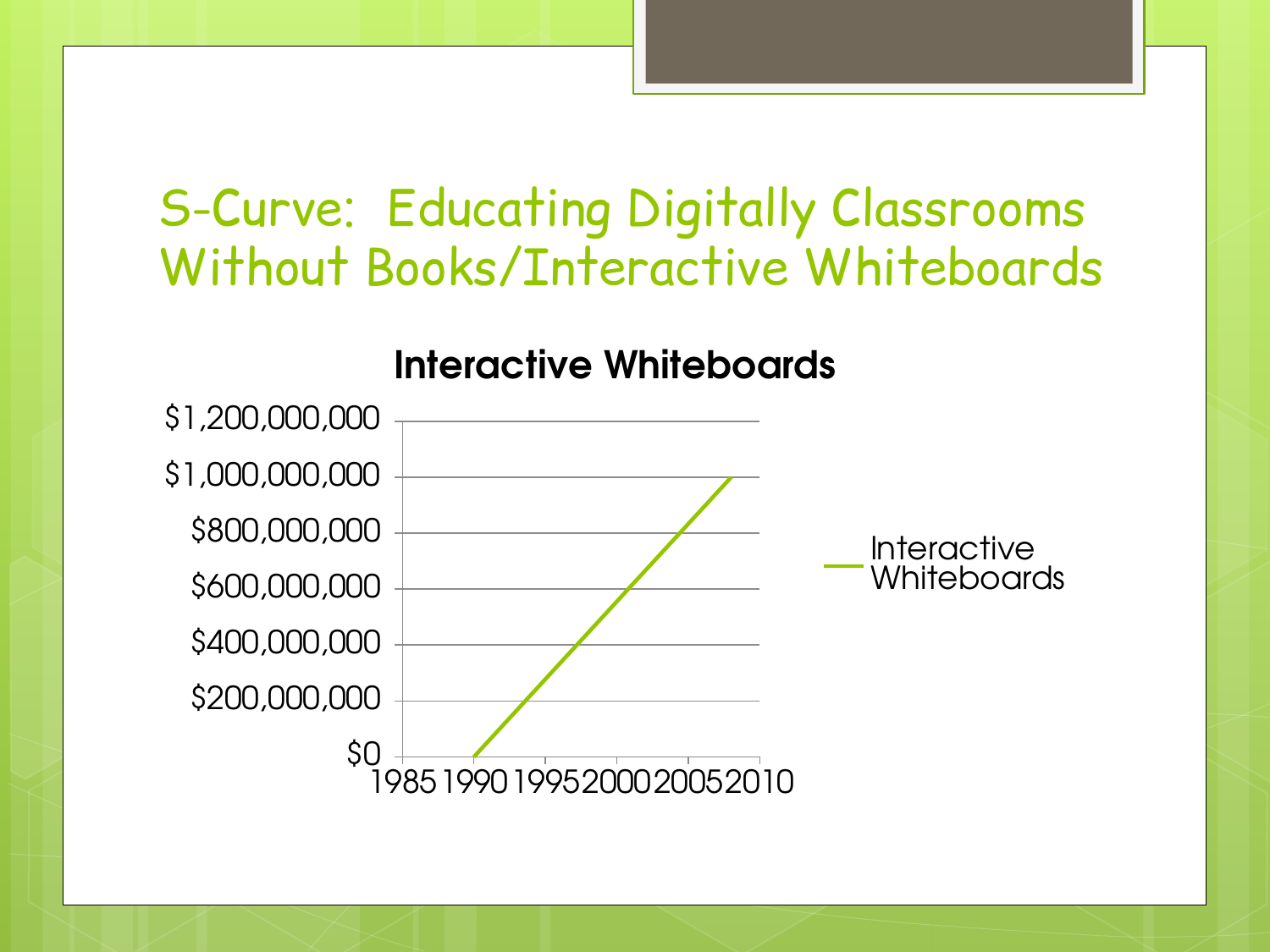

# S-Curve:  Educating Digitally Classrooms Without Books/Interactive Whiteboards

### Chart:

| Category | Interactive Whiteboards |
|---|---|